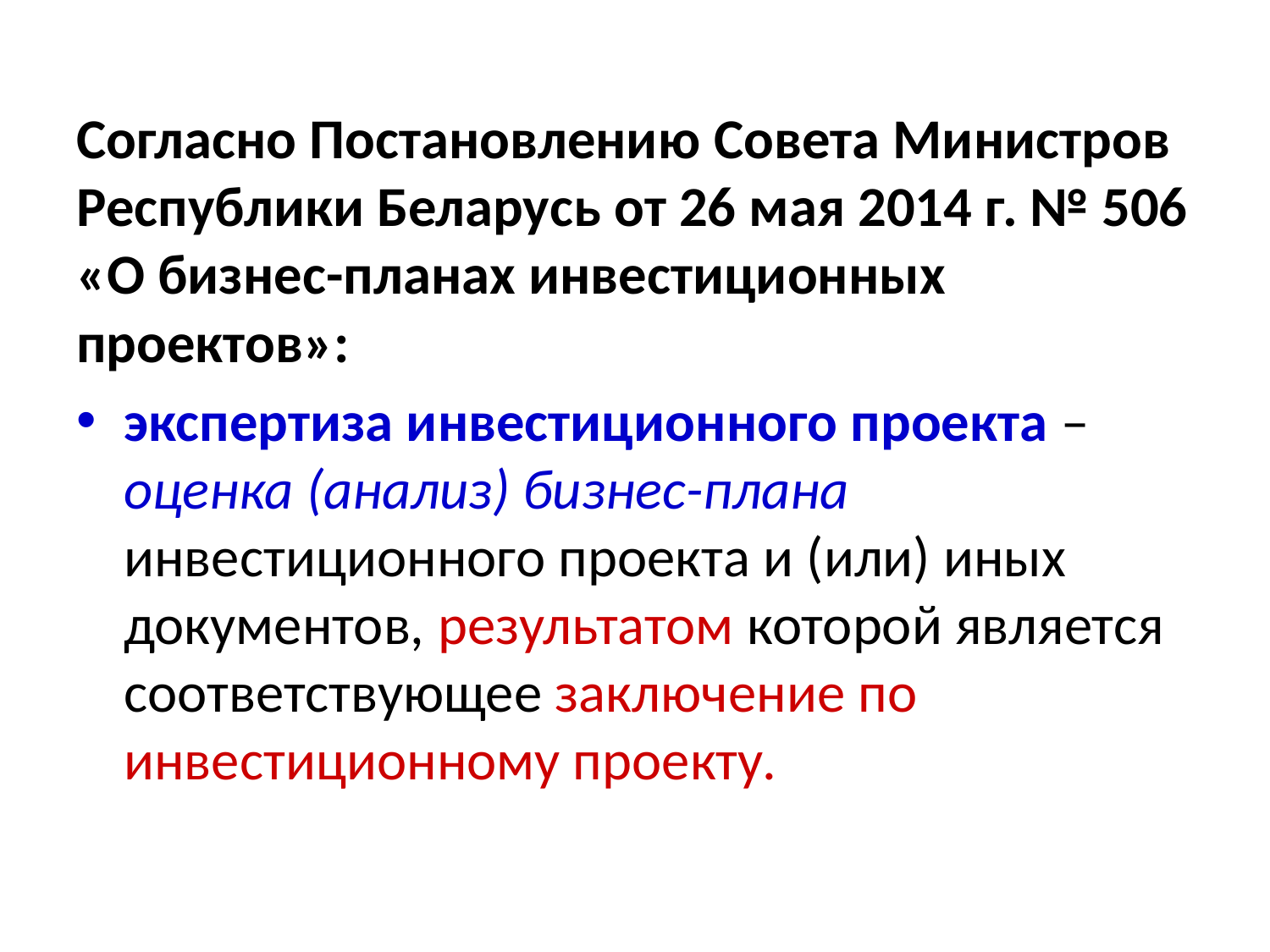

Согласно Постановлению Совета Министров Республики Беларусь от 26 мая 2014 г. № 506 «О бизнес-планах инвестиционных проектов»:
экспертиза инвестиционного проекта – оценка (анализ) бизнес-плана инвестиционного проекта и (или) иных документов, результатом которой является соответствующее заключение по инвестиционному проекту.